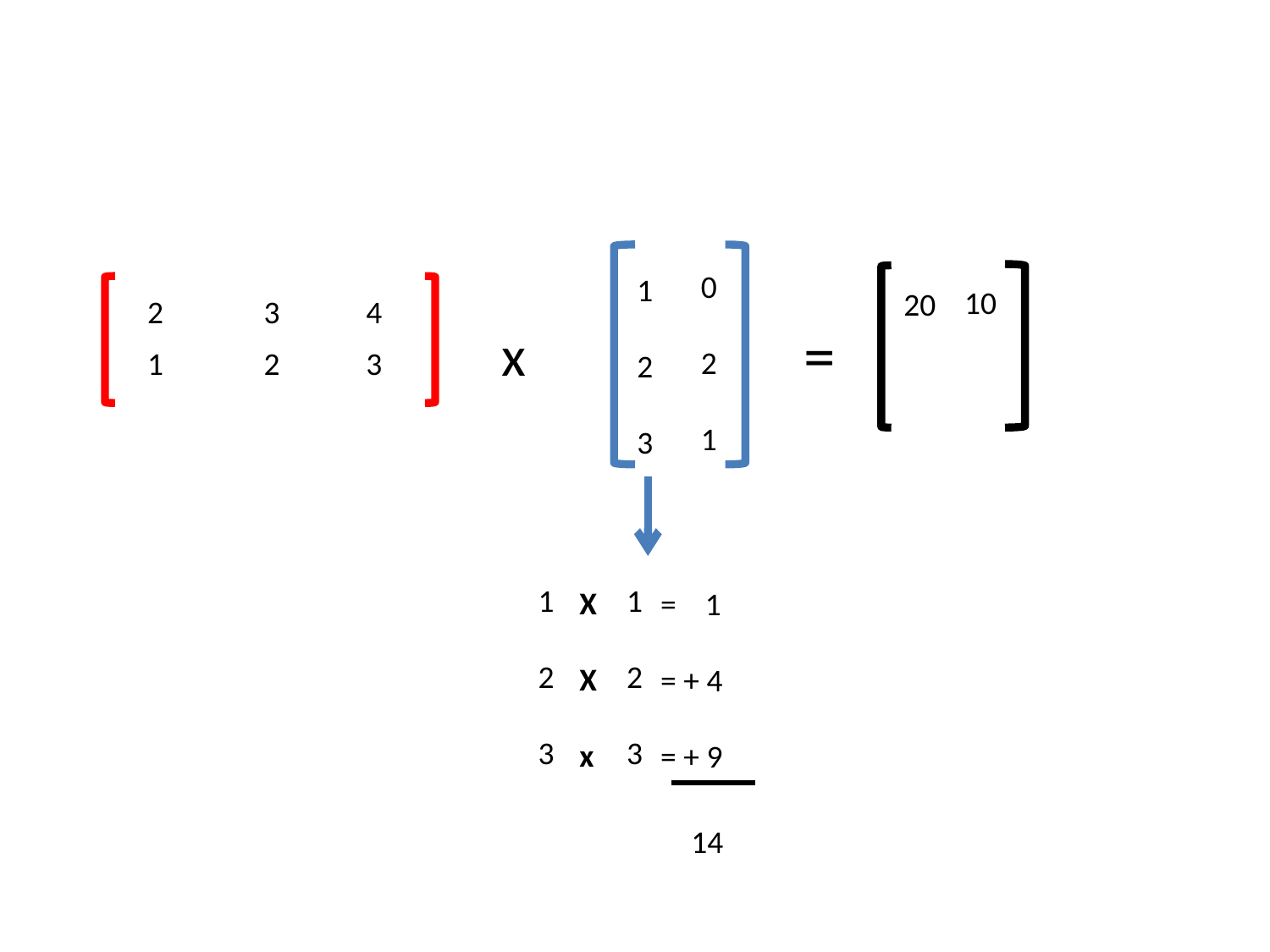

0

   2

   1
1

2

3

10
20

2              3            4
=
x
1              2            3
1

2

3

1

2

3
X

X

x
=    1

= + 4

= + 9
 14